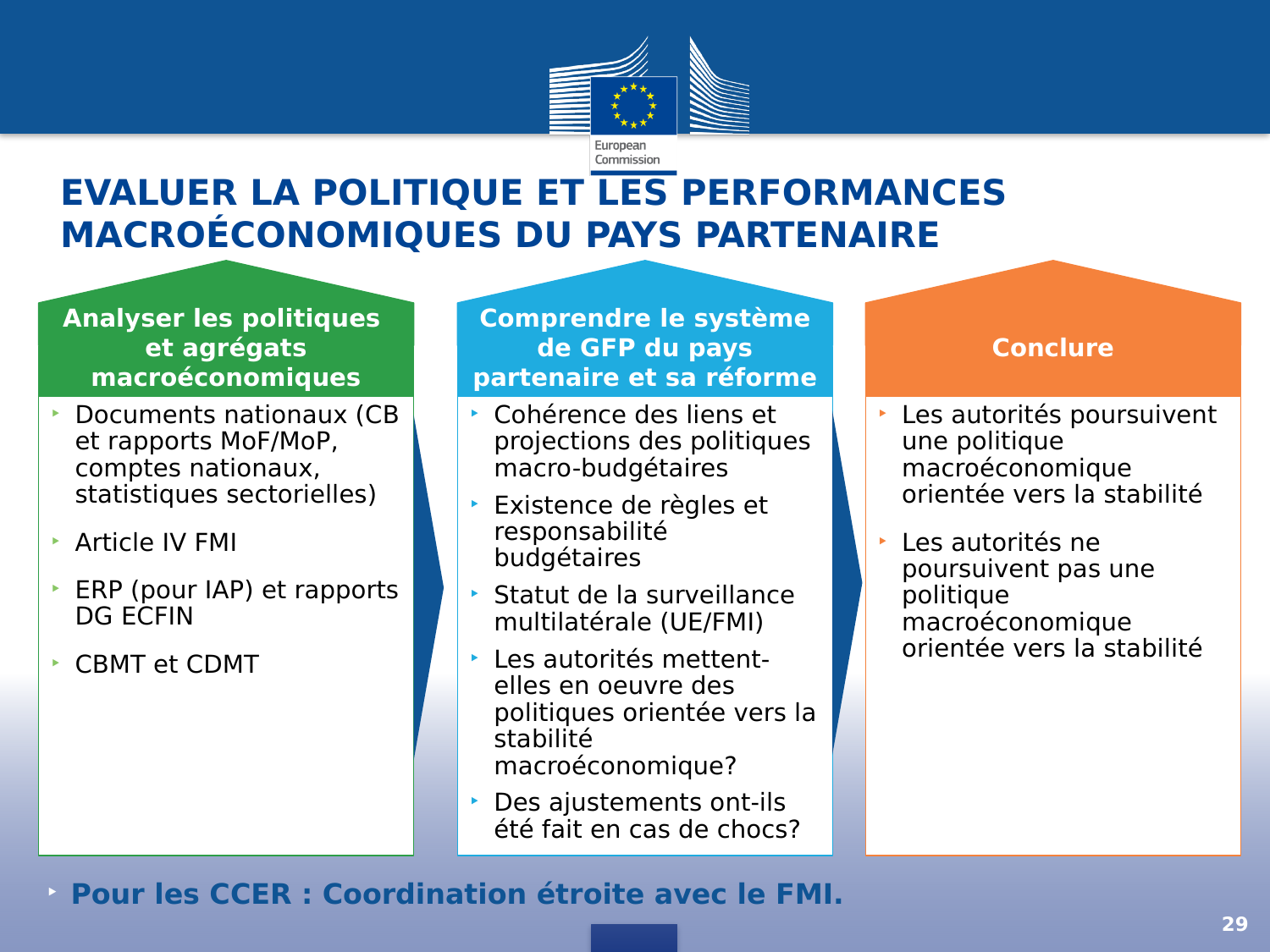

# Evaluer la politique et les performances macroéconomiques du pays partenaire

Analyser les politiques
et agrégats macroéconomiques
Comprendre le système de GFP du pays partenaire et sa réforme
Conclure

Documents nationaux (CB et rapports MoF/MoP, comptes nationaux, statistiques sectorielles)
Article IV FMI
ERP (pour IAP) et rapports DG ECFIN
CBMT et CDMT
Cohérence des liens et projections des politiques macro-budgétaires
Existence de règles et  responsabilité budgétaires
Statut de la surveillance multilatérale (UE/FMI)
Les autorités mettent-elles en oeuvre des politiques orientée vers la stabilité macroéconomique?
Des ajustements ont-ils été fait en cas de chocs?
Les autorités poursuivent une politique macroéconomique orientée vers la stabilité
Les autorités ne poursuivent pas une politique macroéconomique orientée vers la stabilité

Pour les CCER : Coordination étroite avec le FMI.
29